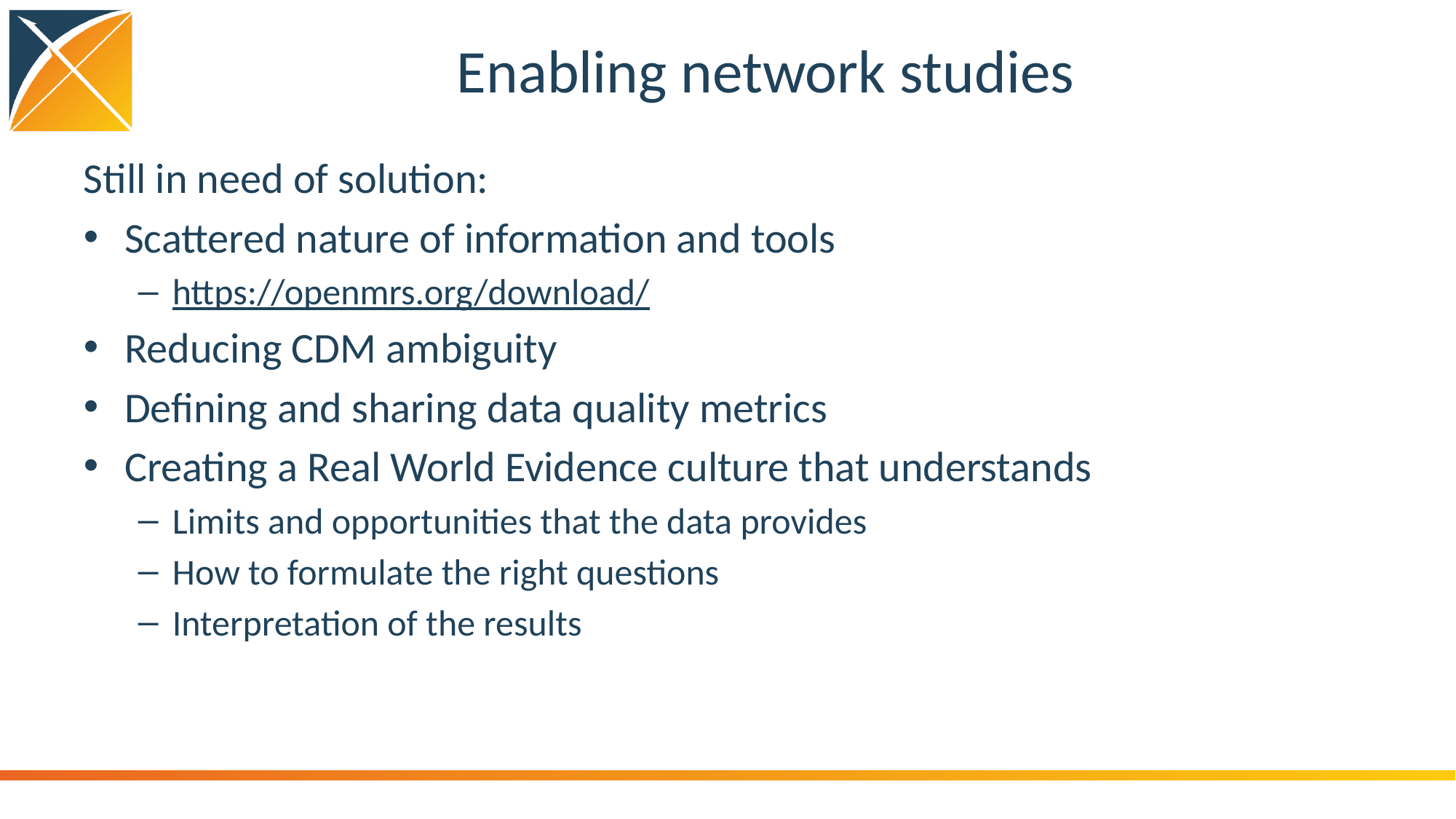

# Enabling network studies
Still in need of solution:
Scattered nature of information and tools
https://openmrs.org/download/
Reducing CDM ambiguity
Defining and sharing data quality metrics
Creating a Real World Evidence culture that understands
Limits and opportunities that the data provides
How to formulate the right questions
Interpretation of the results